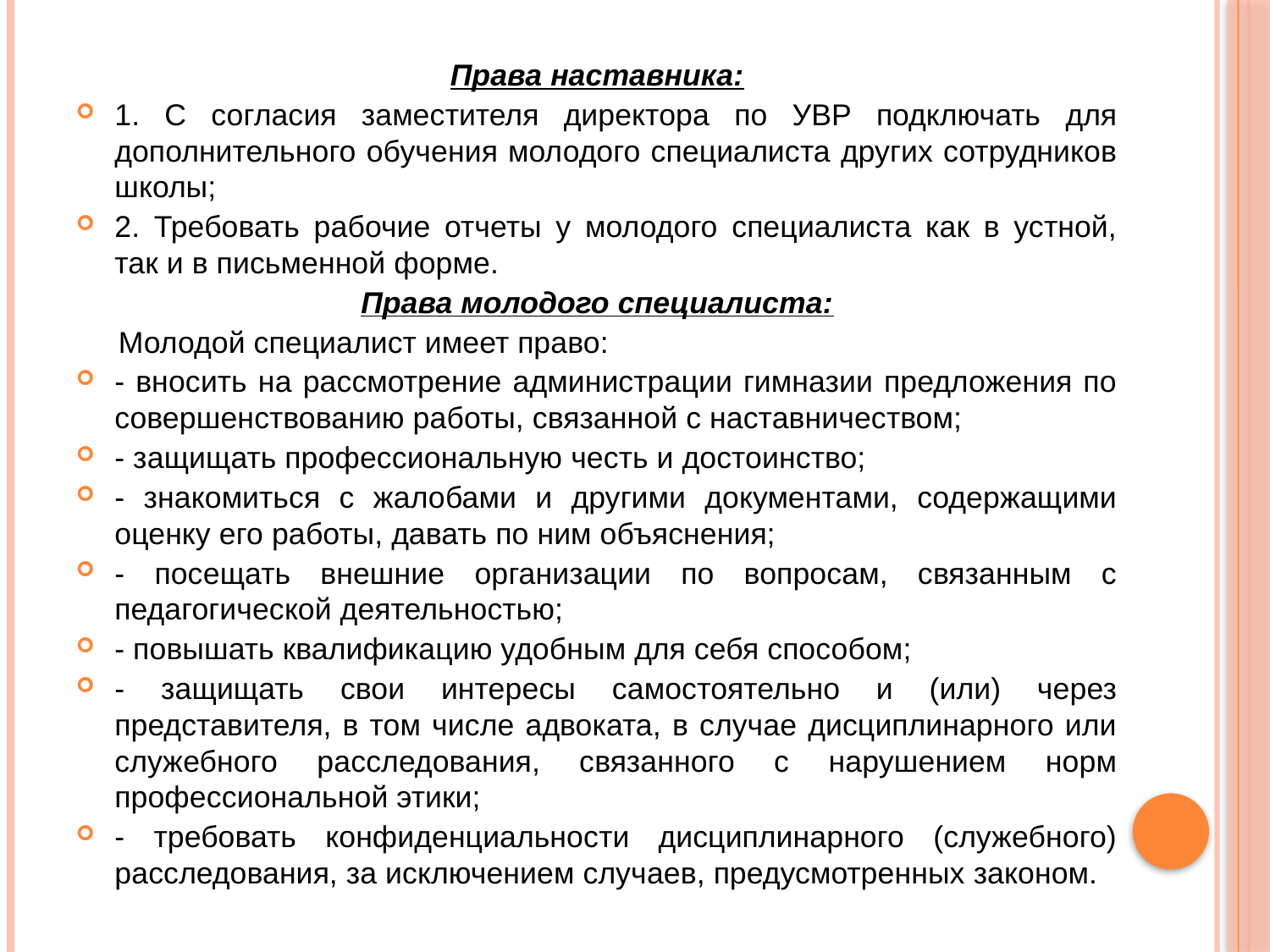

Права наставника:
1. С согласия заместителя директора по УВР подключать для дополнительного обучения молодого специалиста других сотрудников школы;
2. Требовать рабочие отчеты у молодого специалиста как в устной, так и в письменной форме.
Права молодого специалиста:
     Молодой специалист имеет право:
- вносить на рассмотрение администрации гимназии предложения по совершенствованию работы, связанной с наставничеством;
- защищать профессиональную честь и достоинство;
- знакомиться с жалобами и другими документами, содержащими оценку его работы, давать по ним объяснения;
- посещать внешние организации по вопросам, связанным с педагогической деятельностью;
- повышать квалификацию удобным для себя способом;
- защищать свои интересы самостоятельно и (или) через представителя, в том числе адвоката, в случае дисциплинарного или служебного расследования, связанного с нарушением норм профессиональной этики;
- требовать конфиденциальности дисциплинарного (служебного) расследования, за исключением случаев, предусмотренных законом.